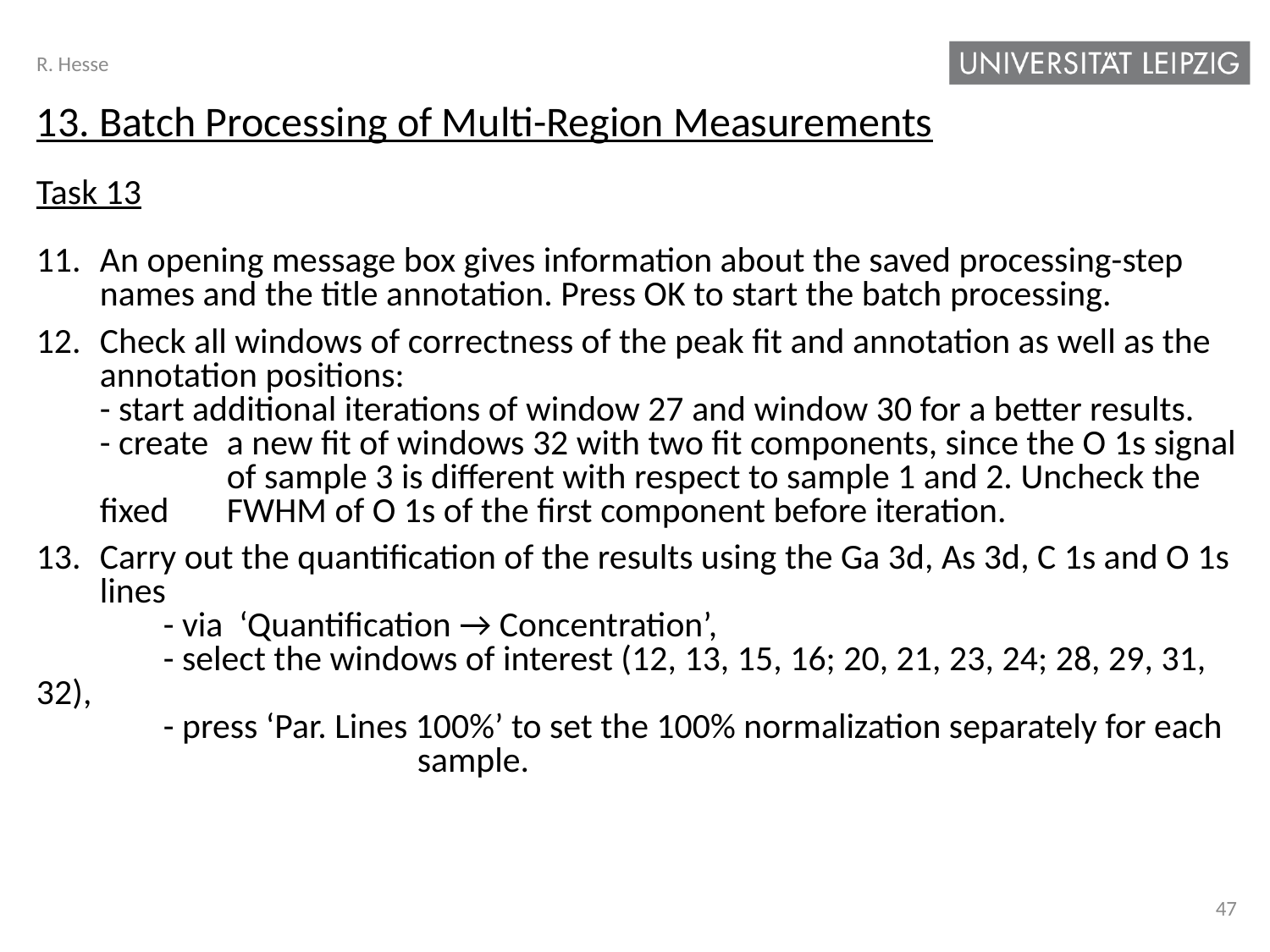

R. Hesse
13. Batch Processing of Multi-Region Measurements
Task 13

An opening message box gives information about the saved processing-step names and the title annotation. Press OK to start the batch processing.
Check all windows of correctness of the peak fit and annotation as well as the annotation positions:
- start additional iterations of window 27 and window 30 for a better results.
- create 	a new fit of windows 32 with two fit components, since the O 1s signal 	of sample 3 is different with respect to sample 1 and 2. Uncheck the fixed 	FWHM of O 1s of the first component before iteration.

Carry out the quantification of the results using the Ga 3d, As 3d, C 1s and O 1s lines
	- via  ‘Quantification → Concentration’,
	- select the windows of interest (12, 13, 15, 16; 20, 21, 23, 24; 28, 29, 31, 32),
	- press ‘Par. Lines 100%’ to set the 100% normalization separately for each 			sample.
47